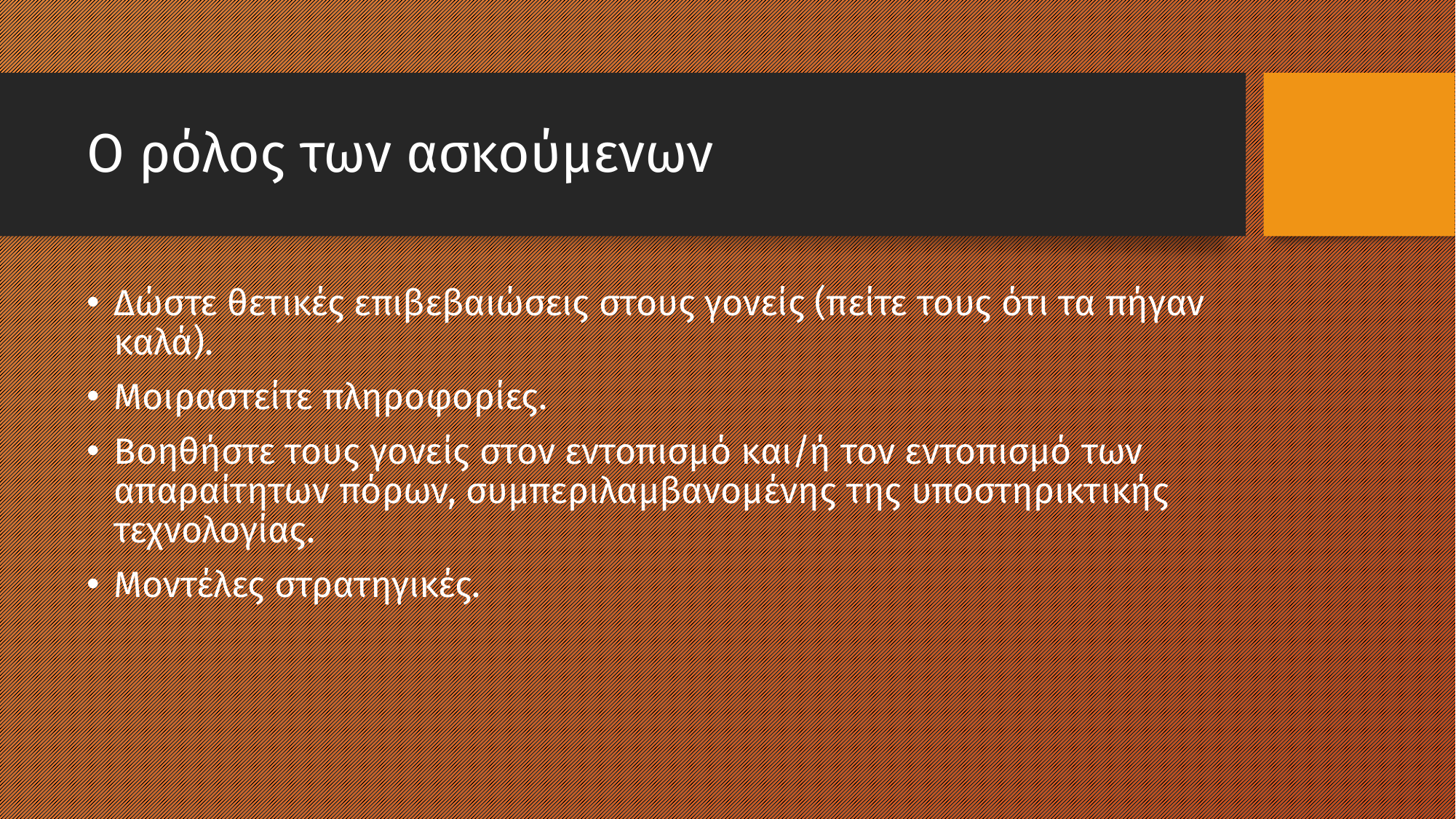

# Ο ρόλος των ασκούμενων
Δώστε θετικές επιβεβαιώσεις στους γονείς (πείτε τους ότι τα πήγαν καλά).
Μοιραστείτε πληροφορίες.
Βοηθήστε τους γονείς στον εντοπισμό και/ή τον εντοπισμό των απαραίτητων πόρων, συμπεριλαμβανομένης της υποστηρικτικής τεχνολογίας.
Μοντέλες στρατηγικές.